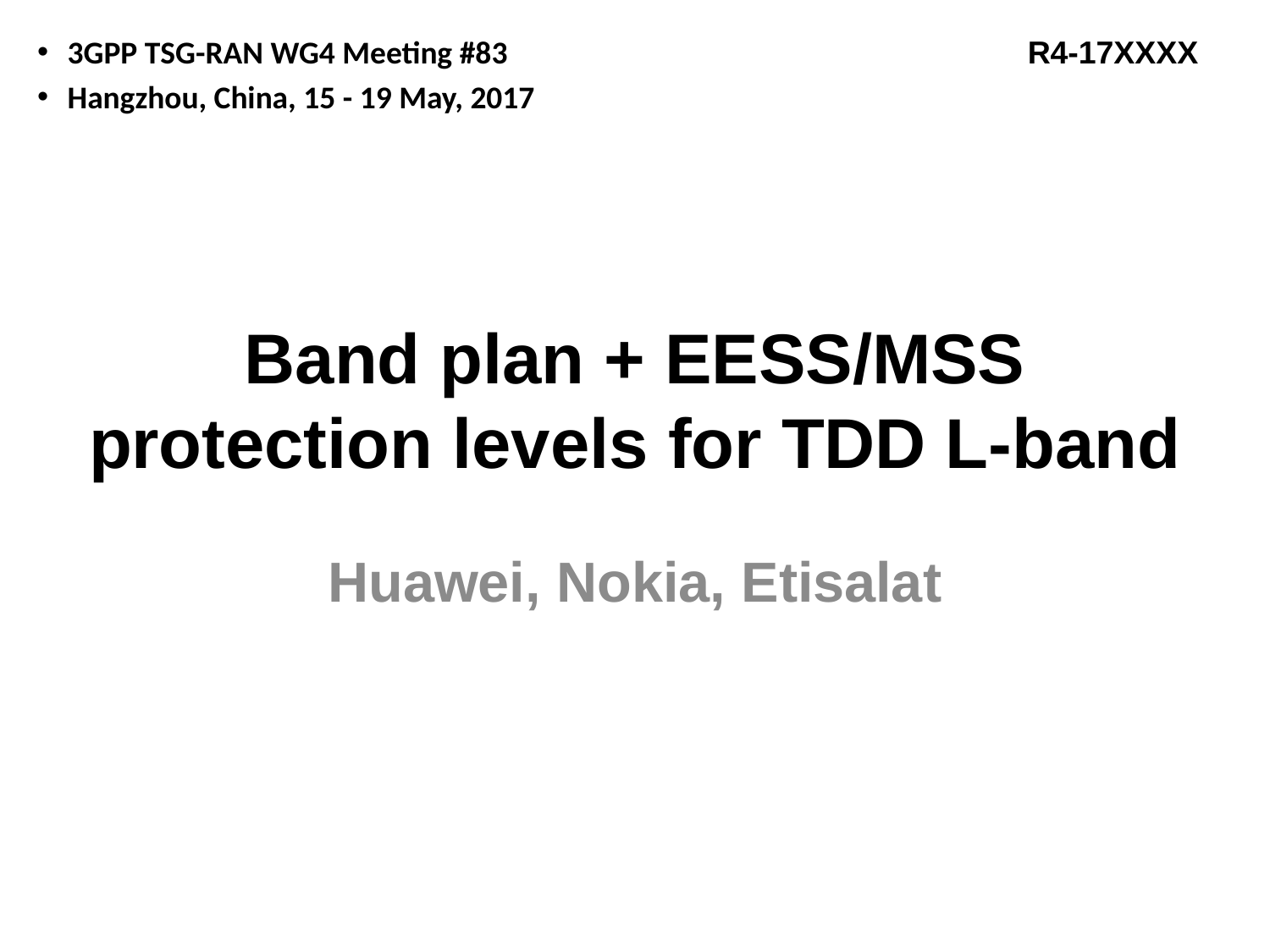

3GPP TSG-RAN WG4 Meeting #83
Hangzhou, China, 15 - 19 May, 2017
R4-17XXXX
# Band plan + EESS/MSS protection levels for TDD L-band
Huawei, Nokia, Etisalat